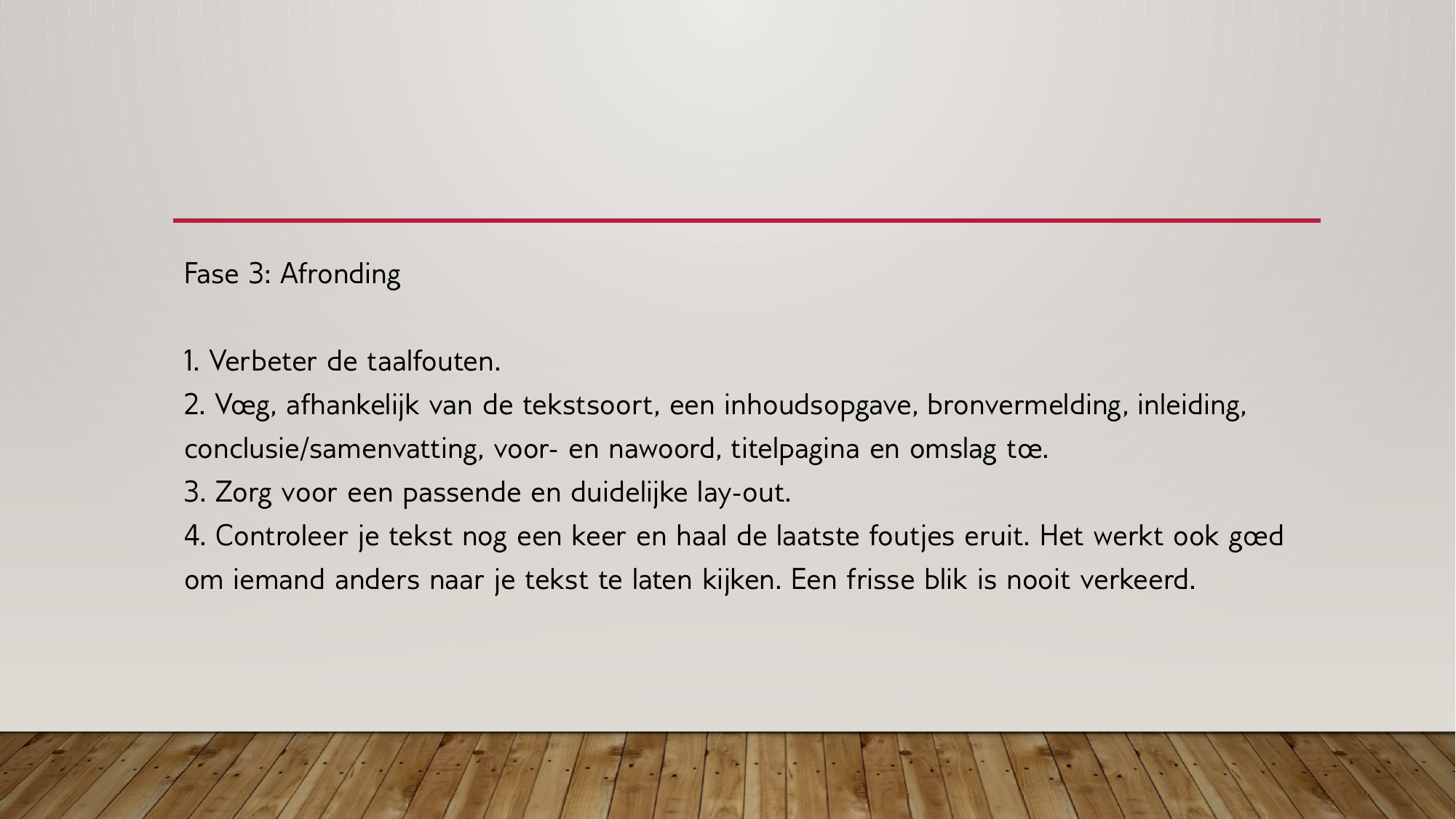

#
Fase 3: Afronding
1. Verbeter de taalfouten.
2. Voeg, afhankelijk van de tekstsoort, een inhoudsopgave, bronvermelding, inleiding, conclusie/samenvatting, voor- en nawoord, titelpagina en omslag toe.
3. Zorg voor een passende en duidelijke lay-out.
4. Controleer je tekst nog een keer en haal de laatste foutjes eruit. Het werkt ook goed om iemand anders naar je tekst te laten kijken. Een frisse blik is nooit verkeerd.